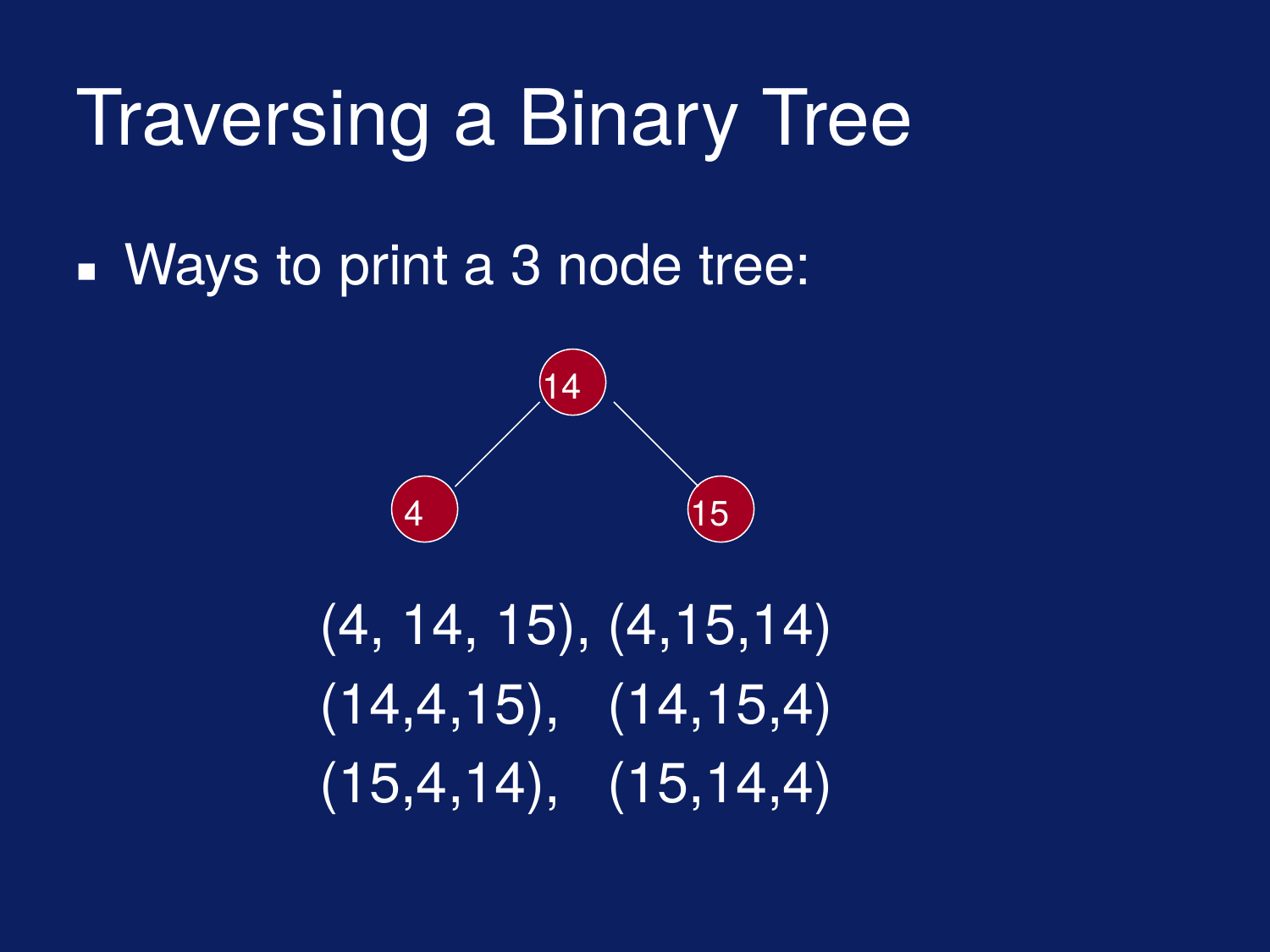

# Traversing a Binary Tree
Ways to print a 3 node tree:

14

4

15
(4, 14, 15), (4,15,14)
(14,4,15),   (14,15,4)
(15,4,14),   (15,14,4)